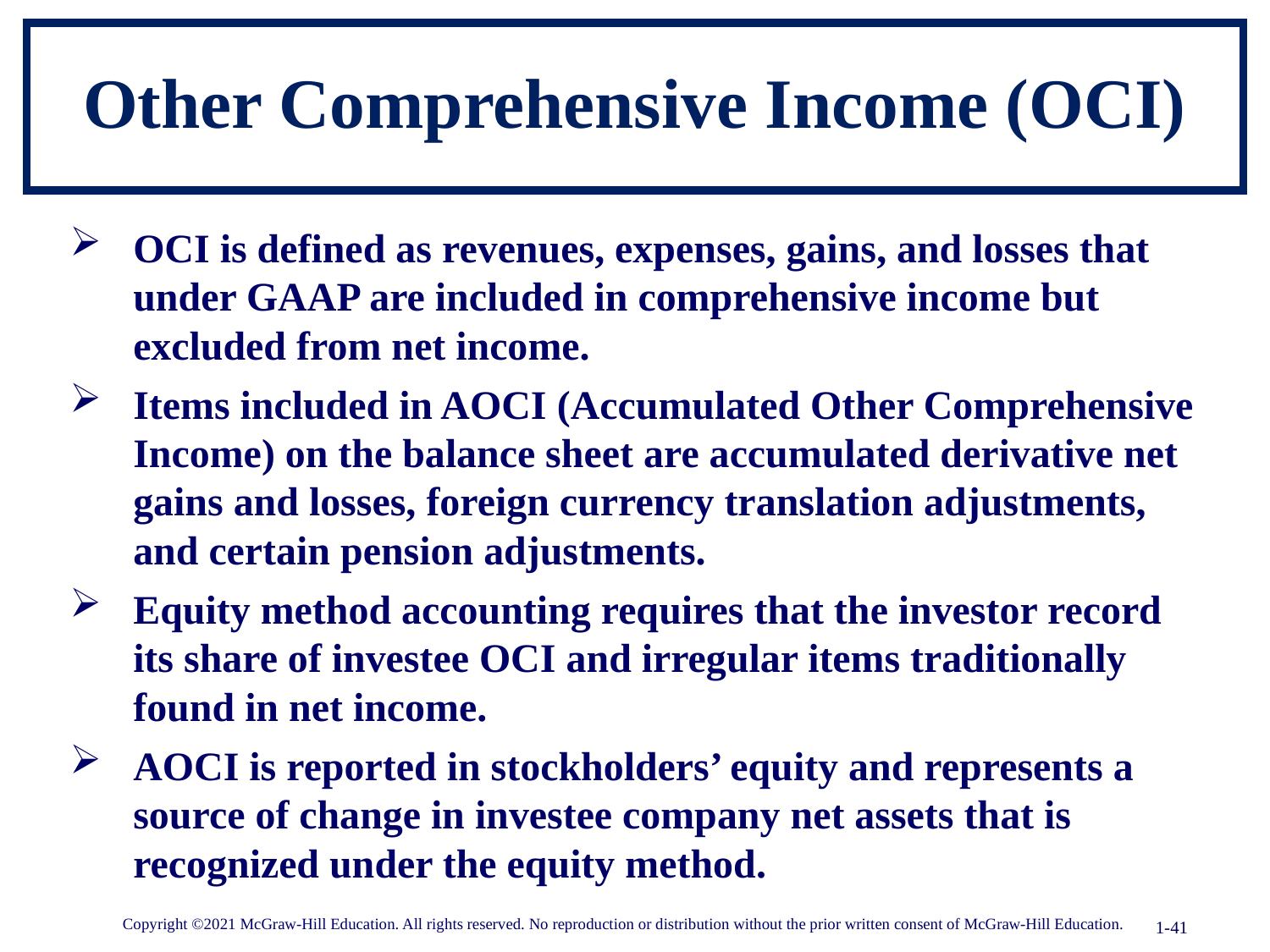

# Other Comprehensive Income (OCI)
OCI is defined as revenues, expenses, gains, and losses that under GAAP are included in comprehensive income but excluded from net income.
Items included in AOCI (Accumulated Other Comprehensive Income) on the balance sheet are accumulated derivative net gains and losses, foreign currency translation adjustments, and certain pension adjustments.
Equity method accounting requires that the investor record its share of investee OCI and irregular items traditionally found in net income.
AOCI is reported in stockholders’ equity and represents a source of change in investee company net assets that is recognized under the equity method.
Copyright ©2021 McGraw-Hill Education. All rights reserved. No reproduction or distribution without the prior written consent of McGraw-Hill Education.
1-41